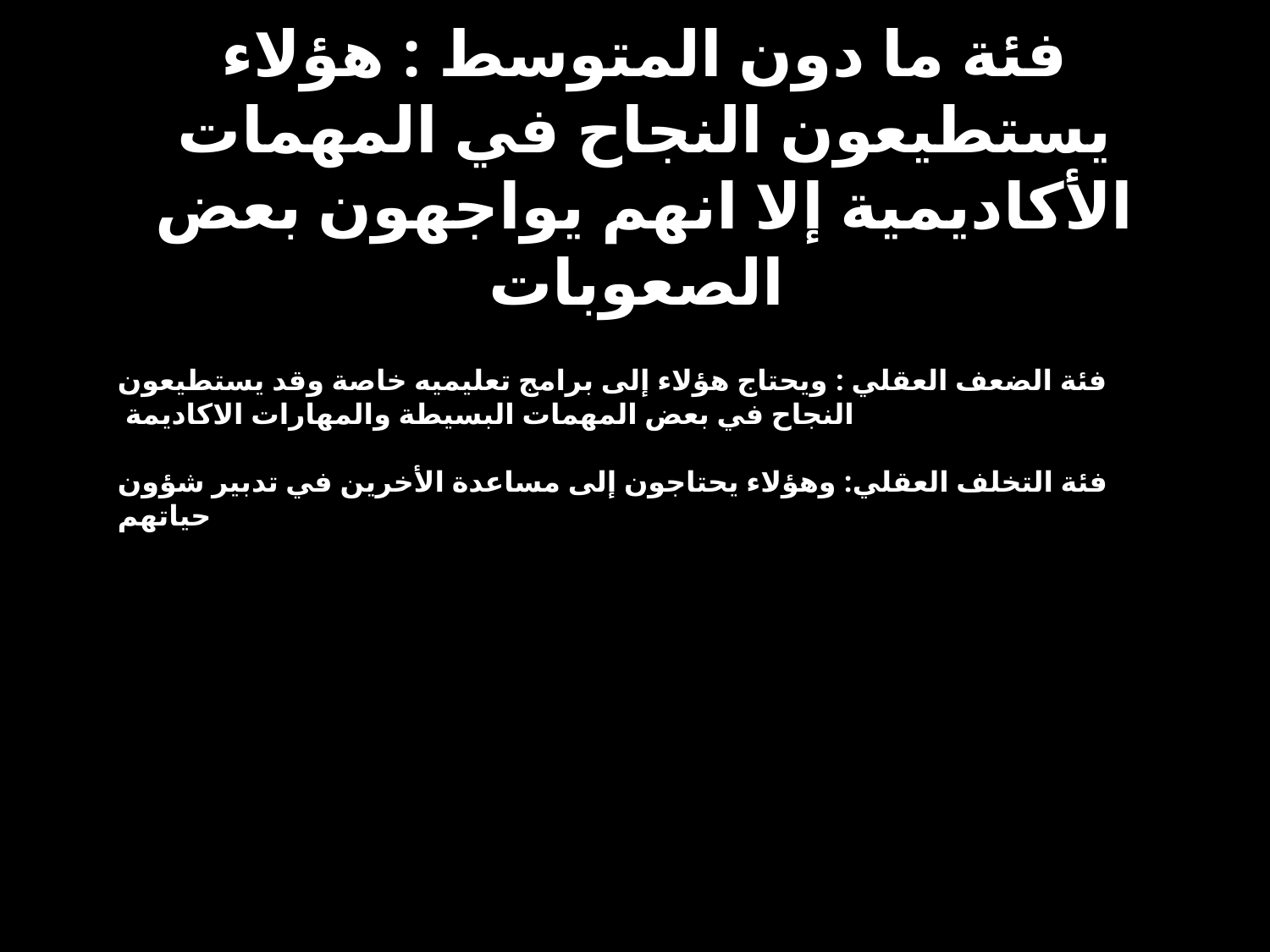

فئة ما دون المتوسط : هؤلاء يستطيعون النجاح في المهمات الأكاديمية إلا انهم يواجهون بعض الصعوبات
# فئة الضعف العقلي : ويحتاج هؤلاء إلى برامج تعليميه خاصة وقد يستطيعون النجاح في بعض المهمات البسيطة والمهارات الاكاديمة فئة التخلف العقلي: وهؤلاء يحتاجون إلى مساعدة الأخرين في تدبير شؤون حياتهم